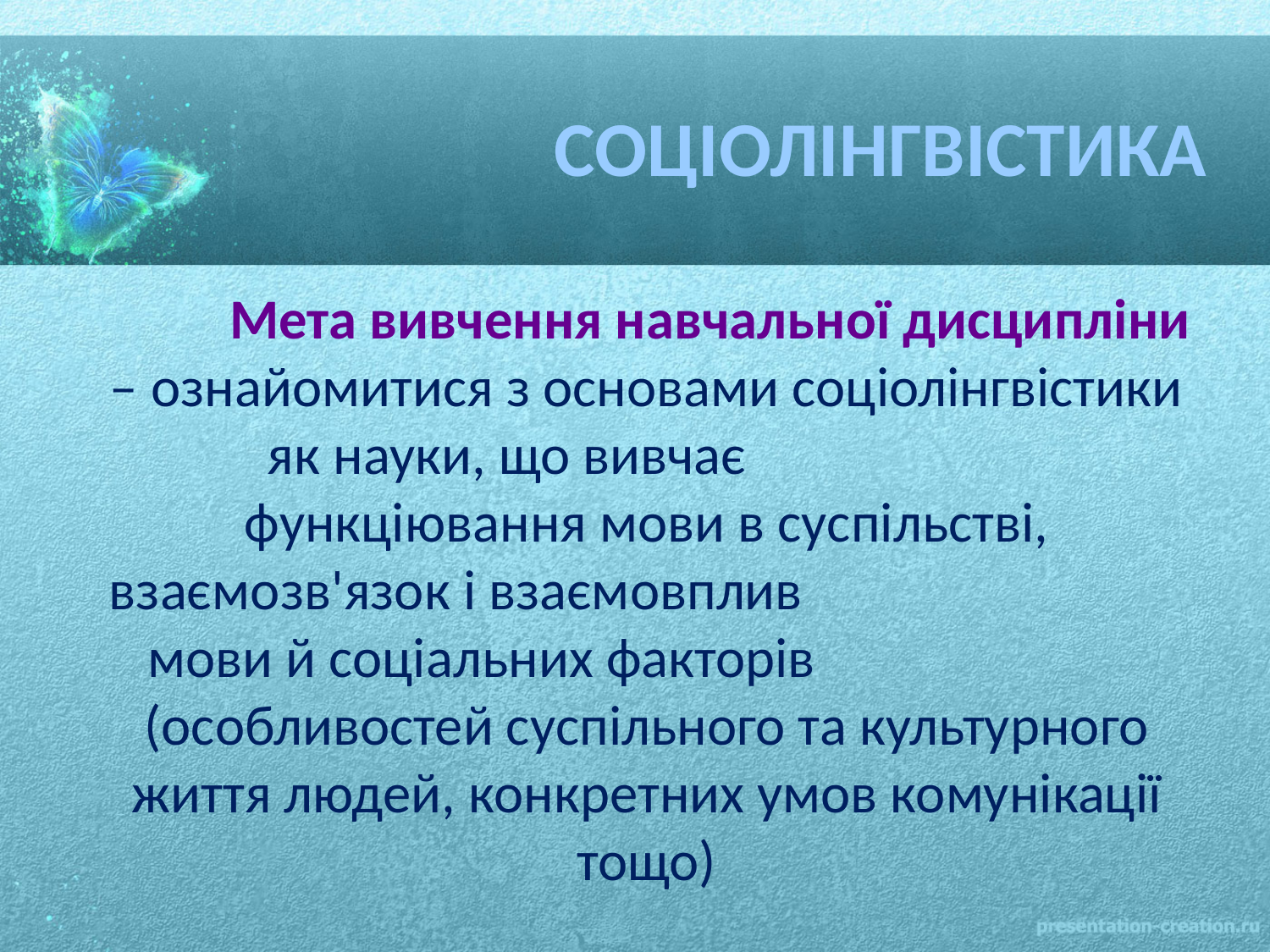

# соціолінгвістика
		Мета вивчення навчальної дисципліни – ознайомитися з основами соціолінгвістики як науки, що вивчає                       функціювання мови в суспільстві, взаємозв'язок і взаємовплив                               мови й соціальних факторів                           (особливостей суспільного та культурного життя людей, конкретних умов комунікації тощо)